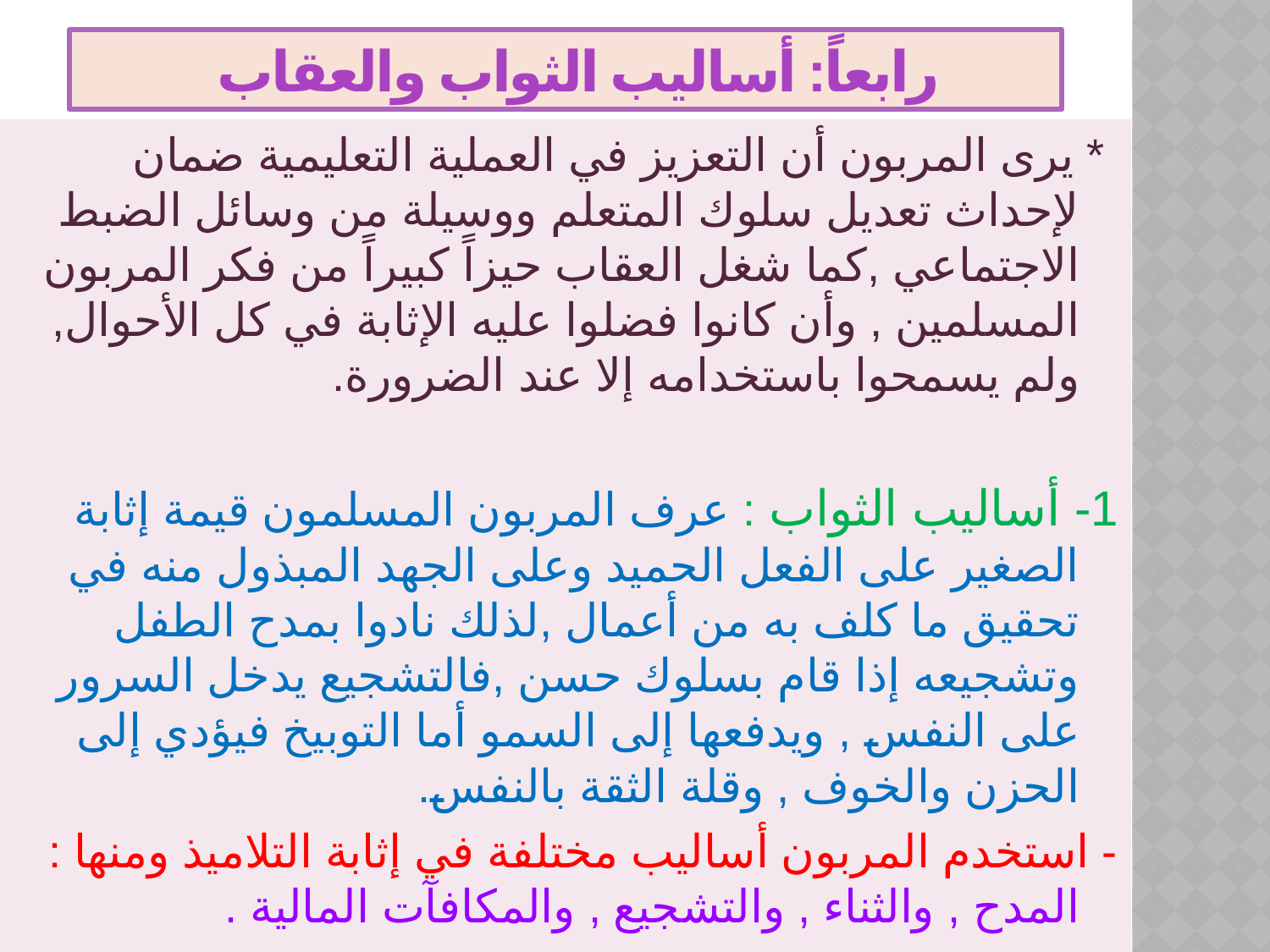

# رابعاً: أساليب الثواب والعقاب
 * يرى المربون أن التعزيز في العملية التعليمية ضمان لإحداث تعديل سلوك المتعلم ووسيلة من وسائل الضبط الاجتماعي ,كما شغل العقاب حيزاً كبيراً من فكر المربون المسلمين , وأن كانوا فضلوا عليه الإثابة في كل الأحوال, ولم يسمحوا باستخدامه إلا عند الضرورة.

1- أساليب الثواب : عرف المربون المسلمون قيمة إثابة الصغير على الفعل الحميد وعلى الجهد المبذول منه في تحقيق ما كلف به من أعمال ,لذلك نادوا بمدح الطفل وتشجيعه إذا قام بسلوك حسن ,فالتشجيع يدخل السرور على النفس , ويدفعها إلى السمو أما التوبيخ فيؤدي إلى الحزن والخوف , وقلة الثقة بالنفس.
- استخدم المربون أساليب مختلفة في إثابة التلاميذ ومنها : المدح , والثناء , والتشجيع , والمكافآت المالية .